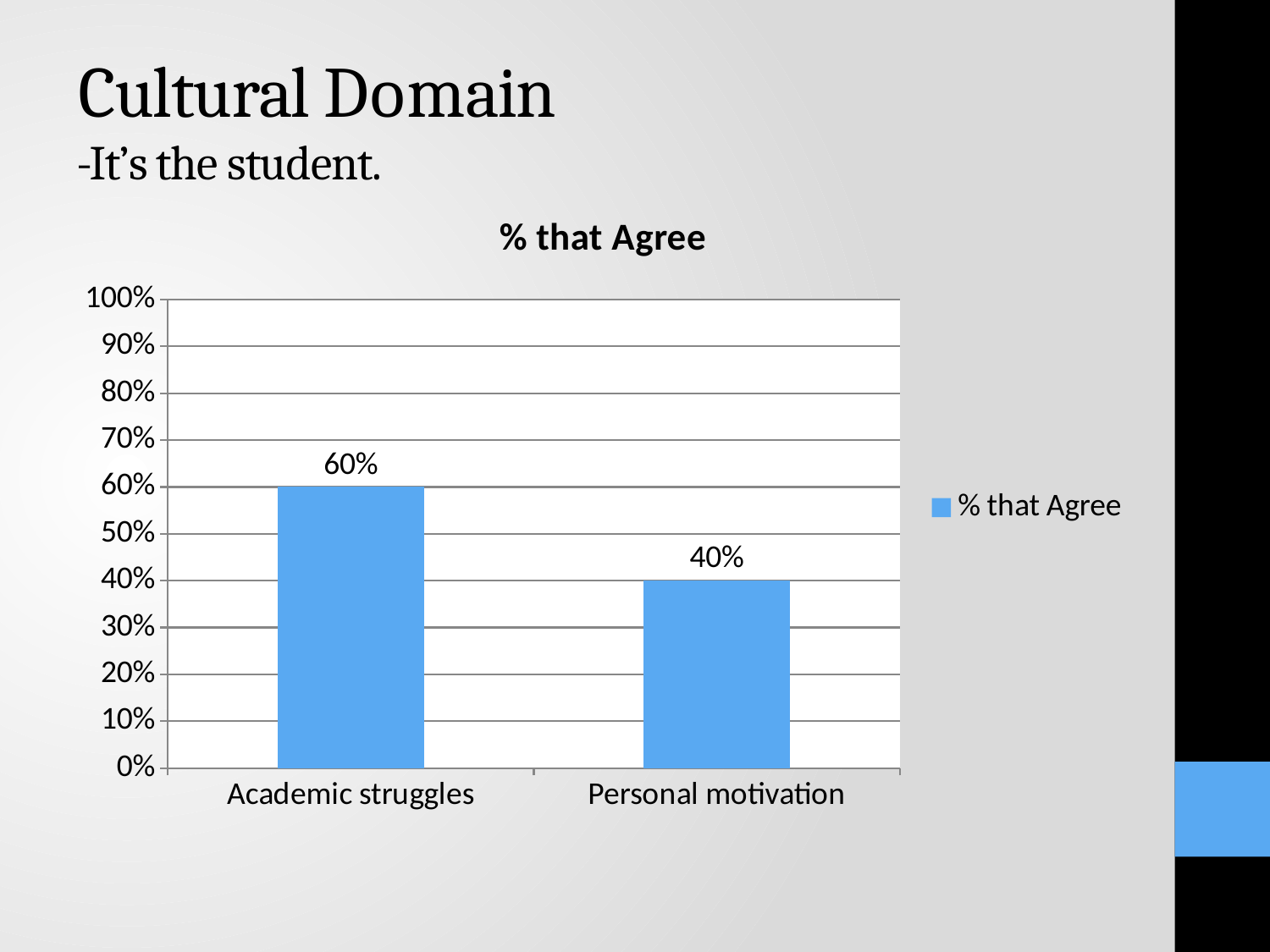

# Cultural Domain -It’s the student.

### Chart:

| Category | % that Agree |
|---|---|
| Academic struggles | 0.6000000000000001 |
| Personal motivation | 0.4 |